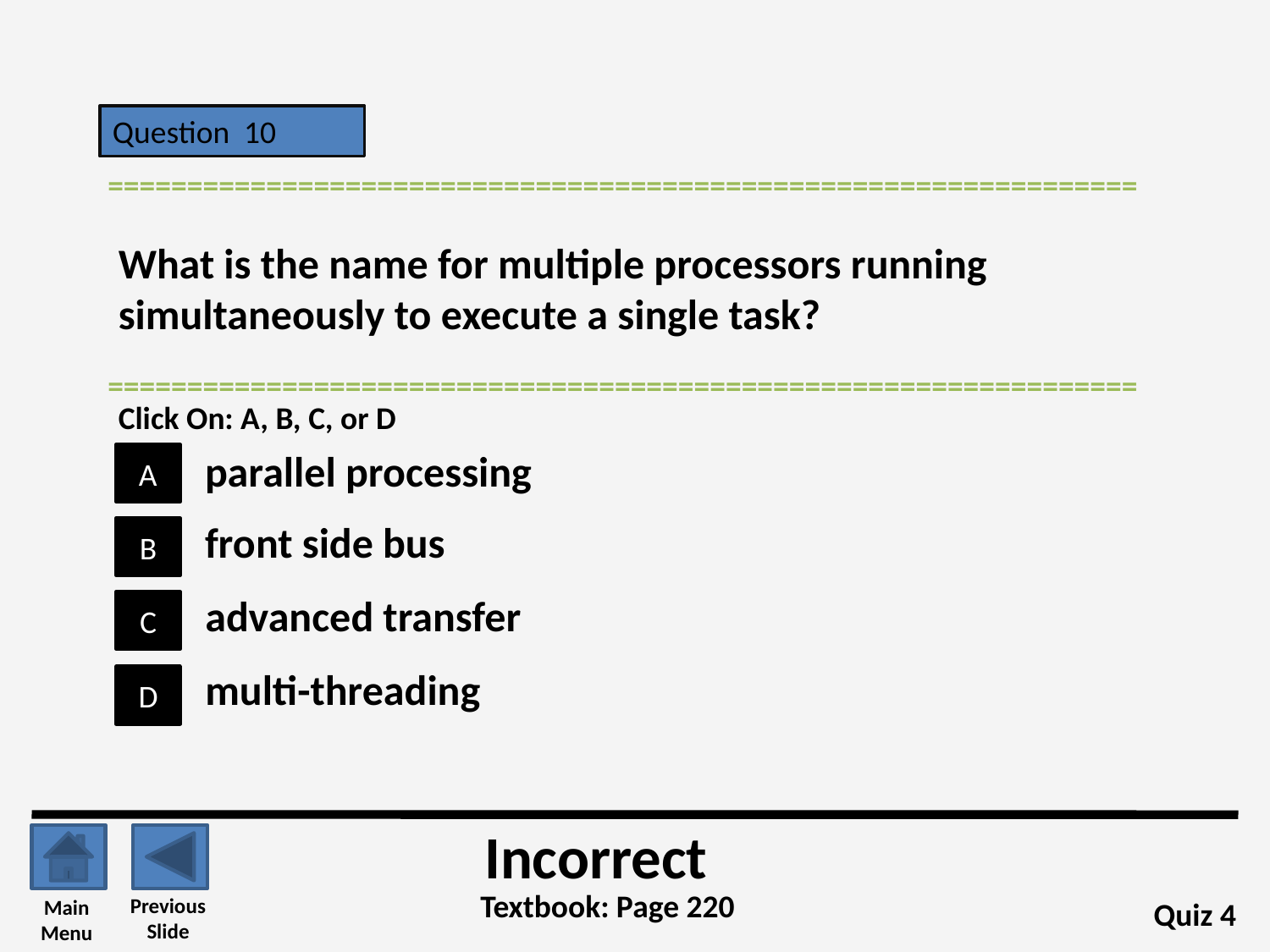

Question  10
=================================================================
What is the name for multiple processors running simultaneously to execute a single task?
=================================================================
Click On: A, B, C, or D

parallel processing
A
front side bus
B
advanced transfer
C
multi-threading
D
Incorrect

Textbook: Page 220
Previous
Slide
Main
Menu
Quiz 4